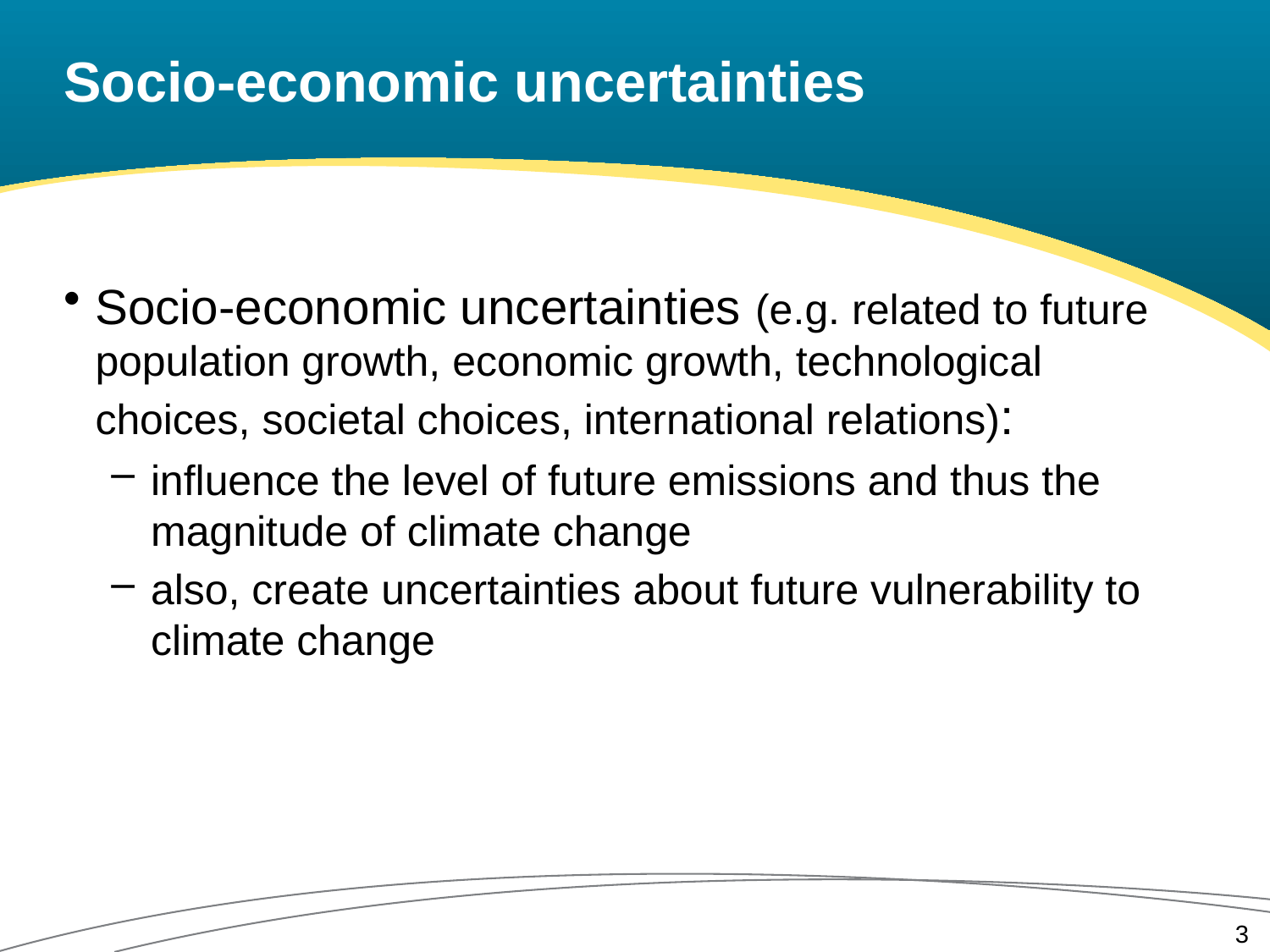

# Socio-economic uncertainties
Socio-economic uncertainties (e.g. related to future population growth, economic growth, technological choices, societal choices, international relations):
influence the level of future emissions and thus the magnitude of climate change
also, create uncertainties about future vulnerability to climate change
3